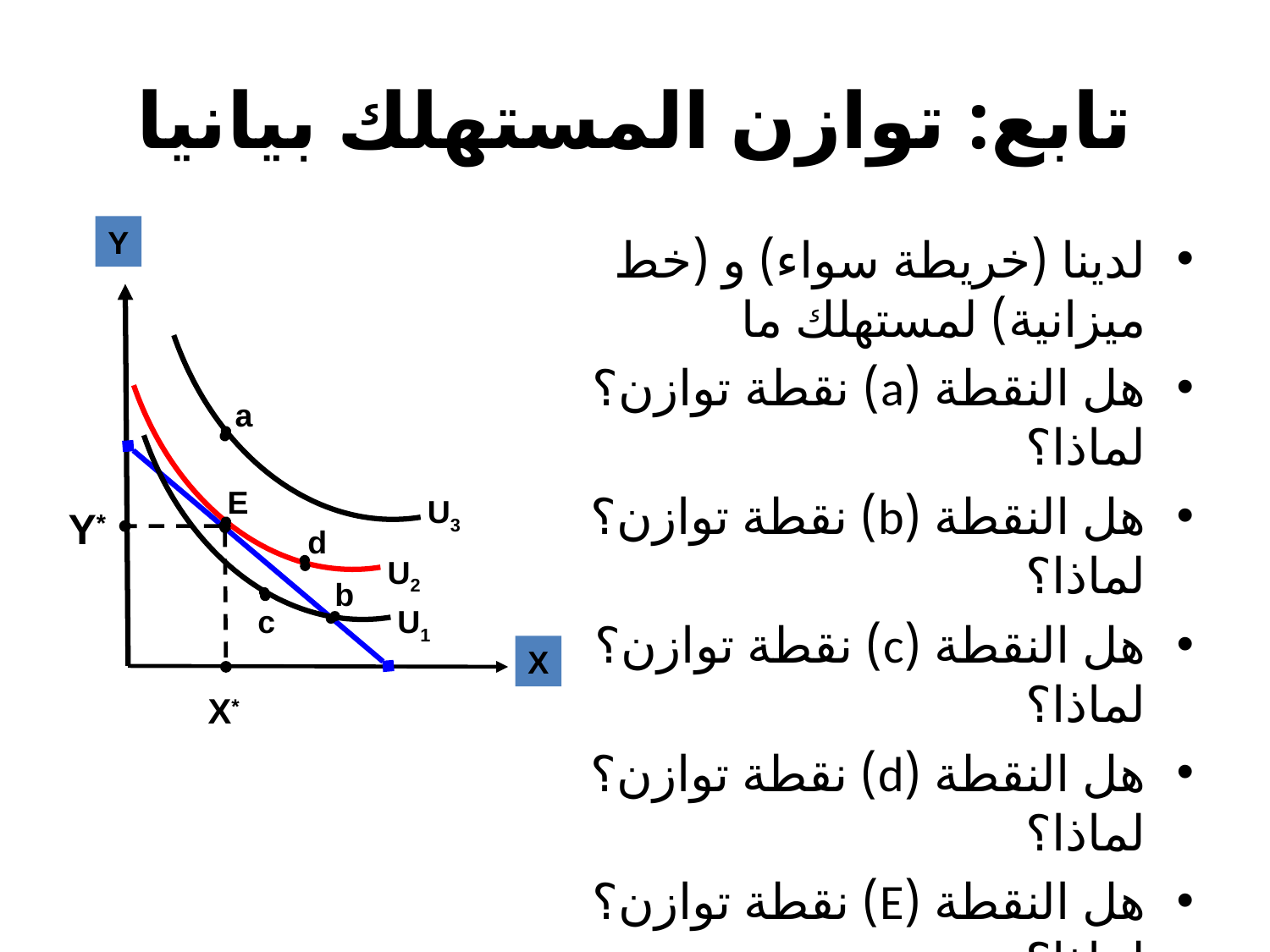

# تابع: توازن المستهلك بيانيا
Y
لدينا (خريطة سواء) و (خط ميزانية) لمستهلك ما
هل النقطة (a) نقطة توازن؟ لماذا؟
هل النقطة (b) نقطة توازن؟ لماذا؟
هل النقطة (c) نقطة توازن؟ لماذا؟
هل النقطة (d) نقطة توازن؟ لماذا؟
هل النقطة (E) نقطة توازن؟ لماذا؟
مالذي يحدد نقطة التوازن؟؟

a

E
U3
Y*
d

U2

b

c
U1

X

X*